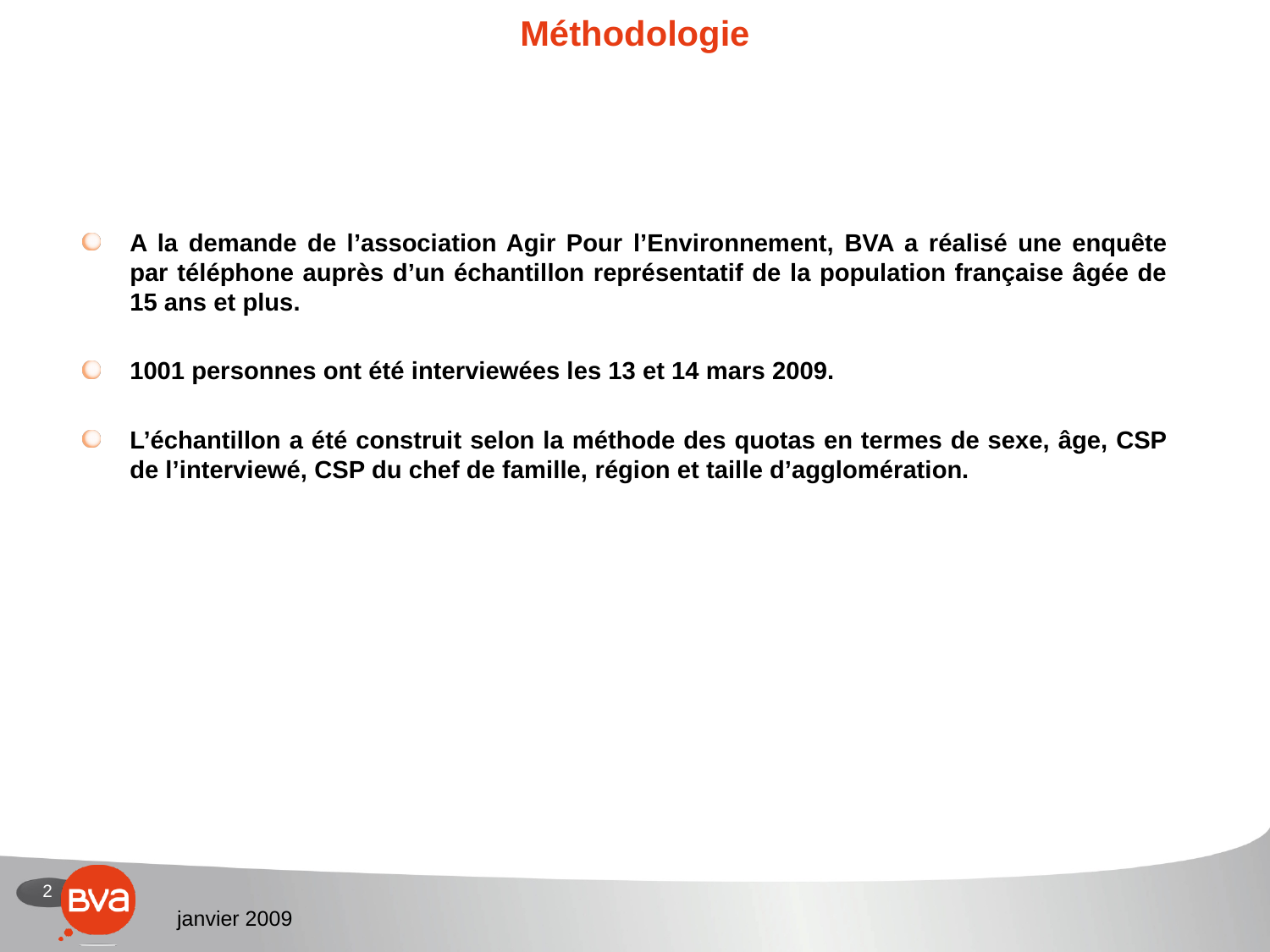

# Méthodologie

A la demande de l’association Agir Pour l’Environnement, BVA a réalisé une enquête par téléphone auprès d’un échantillon représentatif de la population française âgée de 15 ans et plus.

1001 personnes ont été interviewées les 13 et 14 mars 2009.

L’échantillon a été construit selon la méthode des quotas en termes de sexe, âge, CSP de l’interviewé, CSP du chef de famille, région et taille d’agglomération.